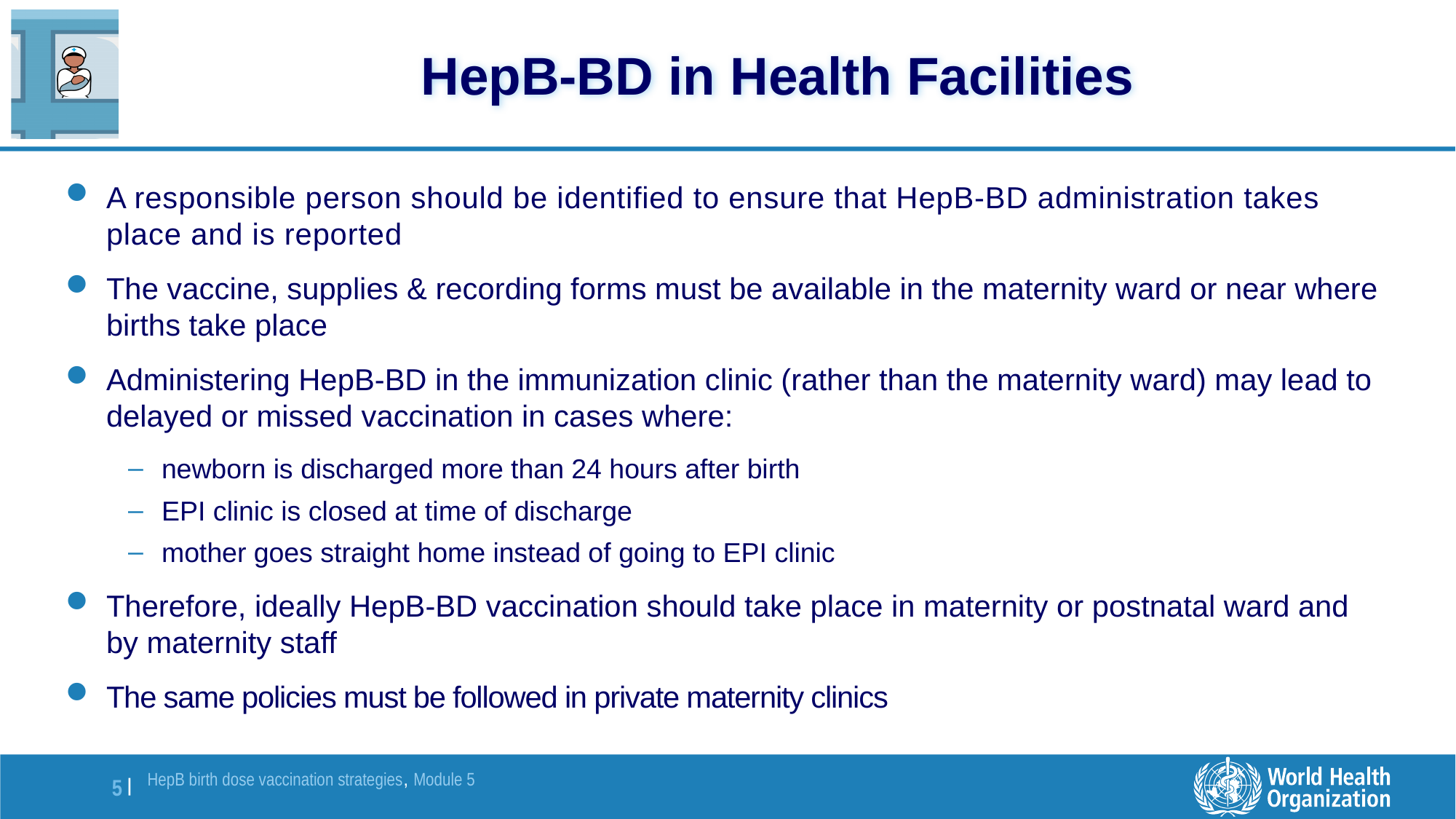

# HepB-BD in Health Facilities
A responsible person should be identified to ensure that HepB-BD administration takes place and is reported
The vaccine, supplies & recording forms must be available in the maternity ward or near where births take place
Administering HepB-BD in the immunization clinic (rather than the maternity ward) may lead to delayed or missed vaccination in cases where:
newborn is discharged more than 24 hours after birth
EPI clinic is closed at time of discharge
mother goes straight home instead of going to EPI clinic
Therefore, ideally HepB-BD vaccination should take place in maternity or postnatal ward and by maternity staff
The same policies must be followed in private maternity clinics